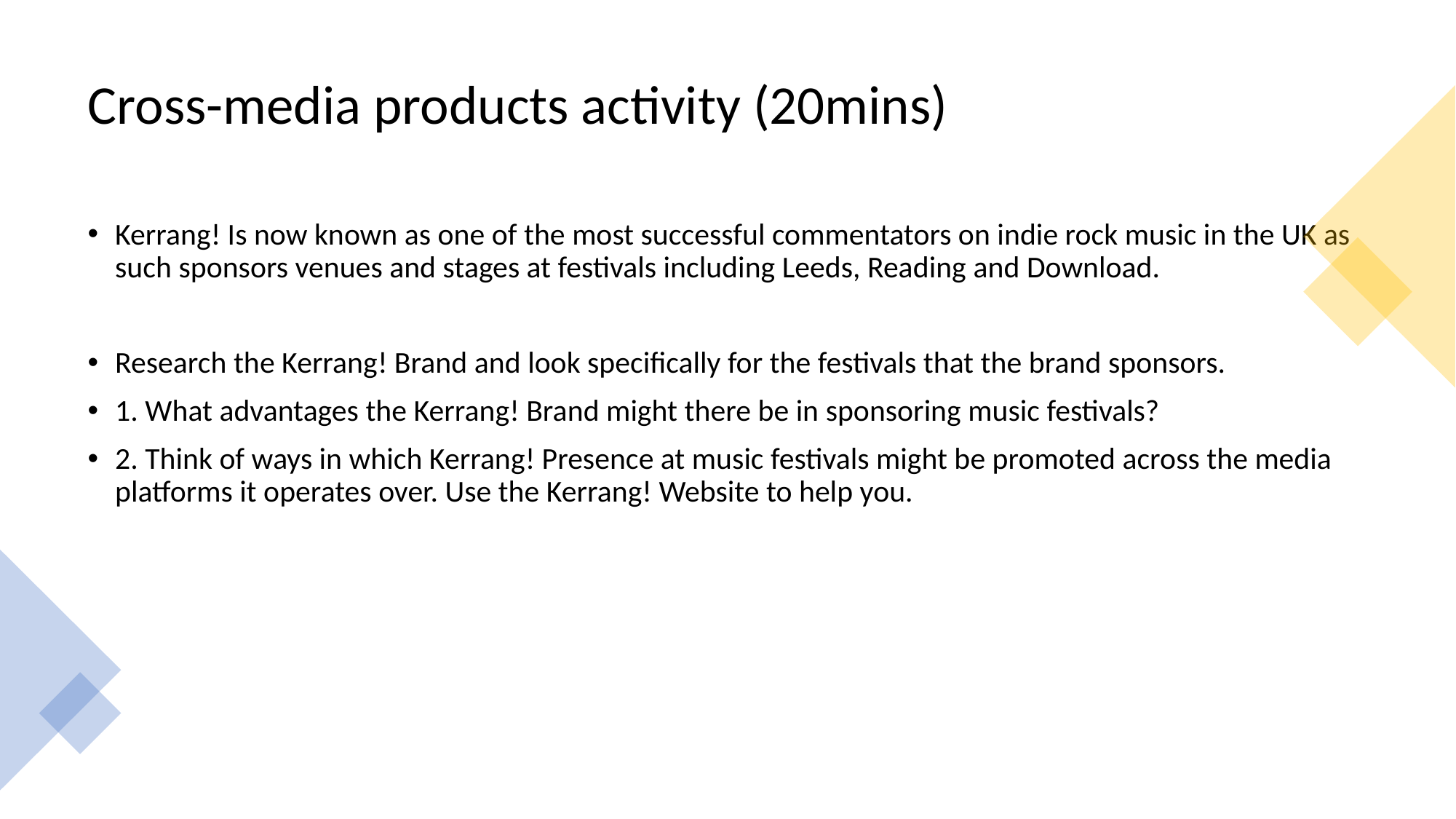

# Cross-media products activity (20mins)

Kerrang! Is now known as one of the most successful commentators on indie rock music in the UK as such sponsors venues and stages at festivals including Leeds, Reading and Download.

Research the Kerrang! Brand and look specifically for the festivals that the brand sponsors.
1. What advantages the Kerrang! Brand might there be in sponsoring music festivals?
2. Think of ways in which Kerrang! Presence at music festivals might be promoted across the media platforms it operates over. Use the Kerrang! Website to help you.